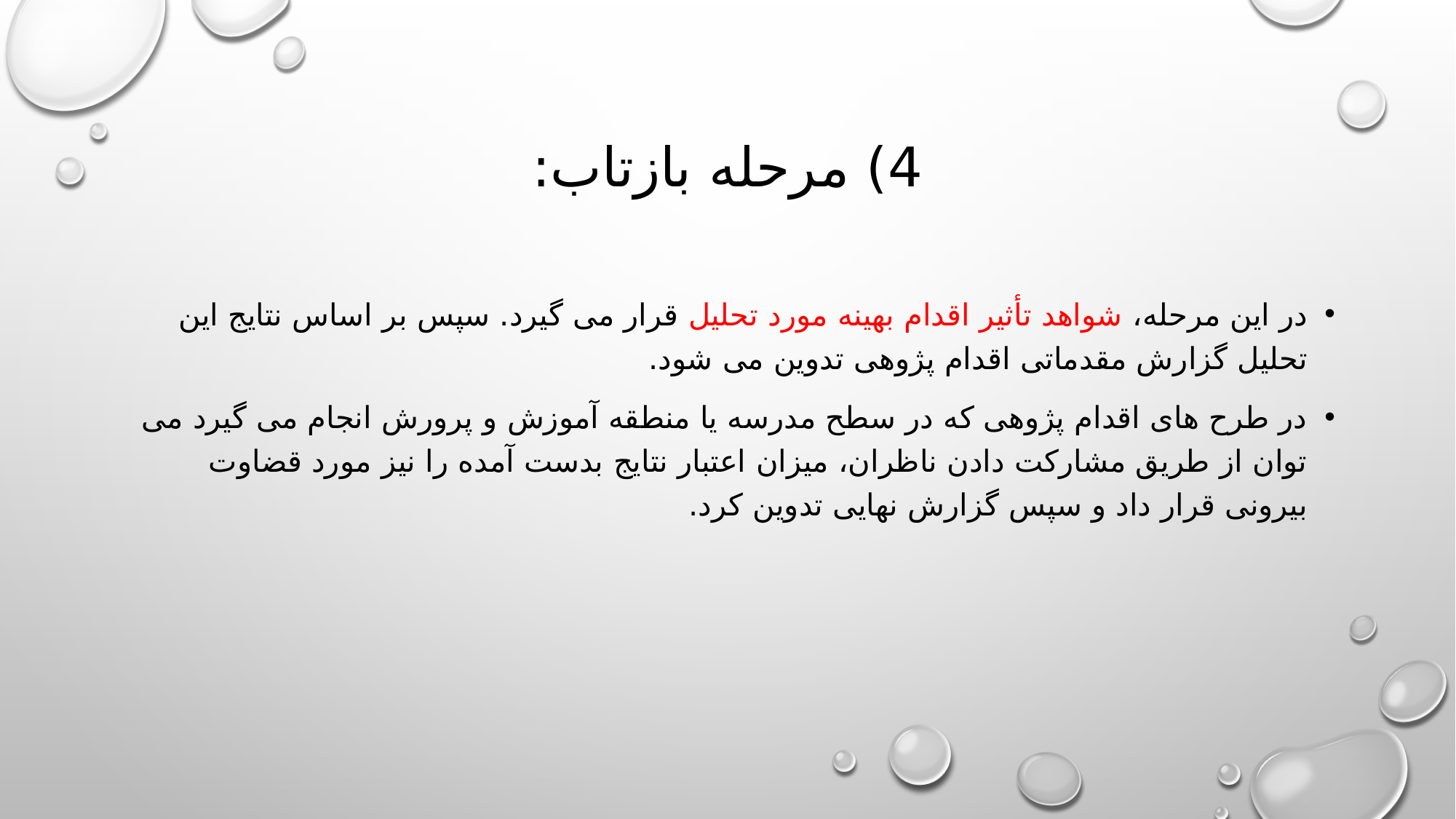

# 4) مرحله بازتاب:
در این مرحله، شواهد تأثیر اقدام بهینه مورد تحلیل قرار می گیرد. سپس بر اساس نتایج این تحلیل گزارش مقدماتی اقدام پژوهی تدوین می شود.
در طرح های اقدام پژوهی که در سطح مدرسه یا منطقه آموزش و پرورش انجام می گیرد می توان از طریق مشارکت دادن ناظران، میزان اعتبار نتایج بدست آمده را نیز مورد قضاوت بیرونی قرار داد و سپس گزارش نهایی تدوین کرد.